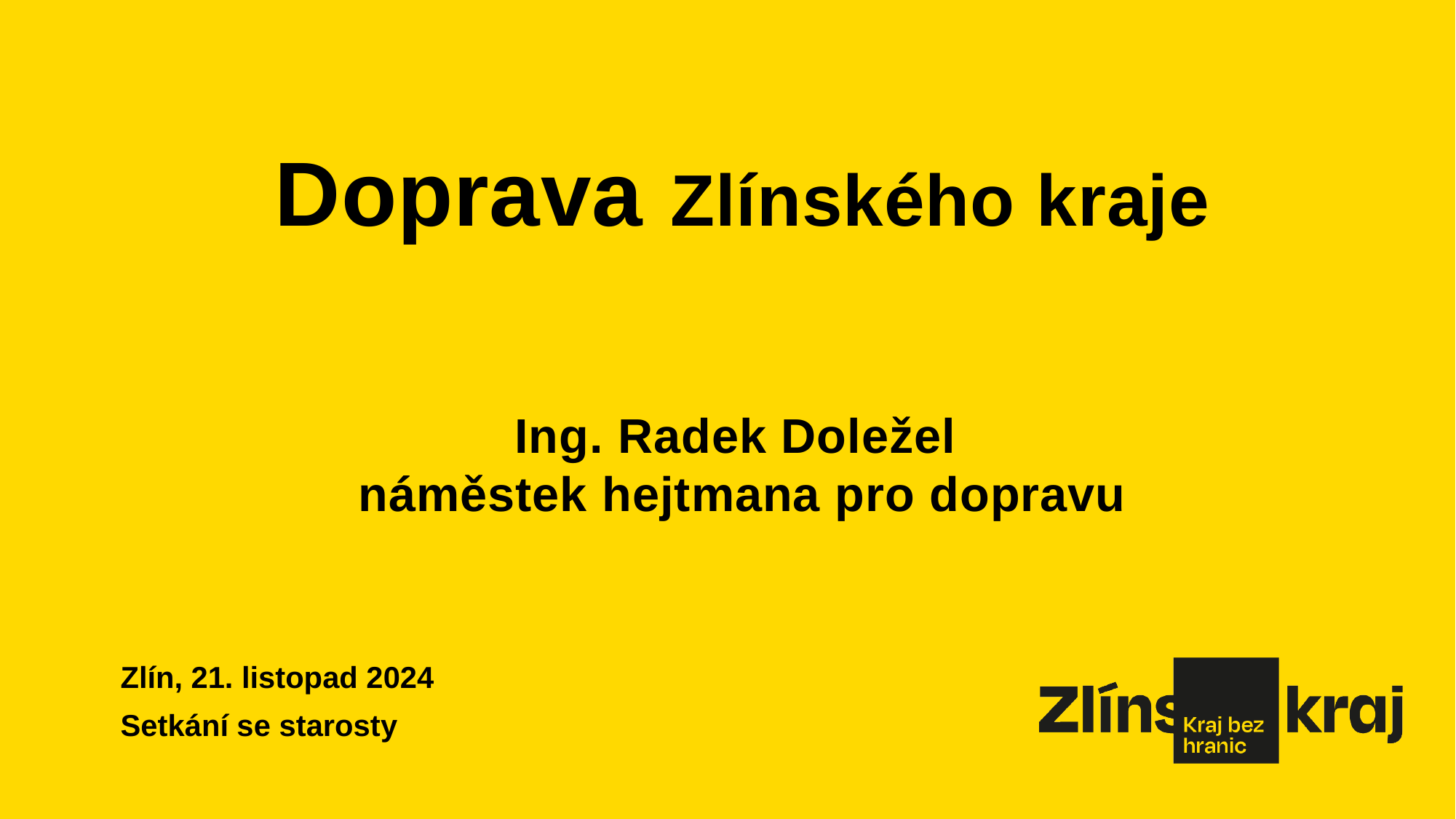

# Doprava Zlínského kraje Ing. Radek Doležel náměstek hejtmana pro dopravu

Zlín, 21. listopad 2024
Setkání se starosty